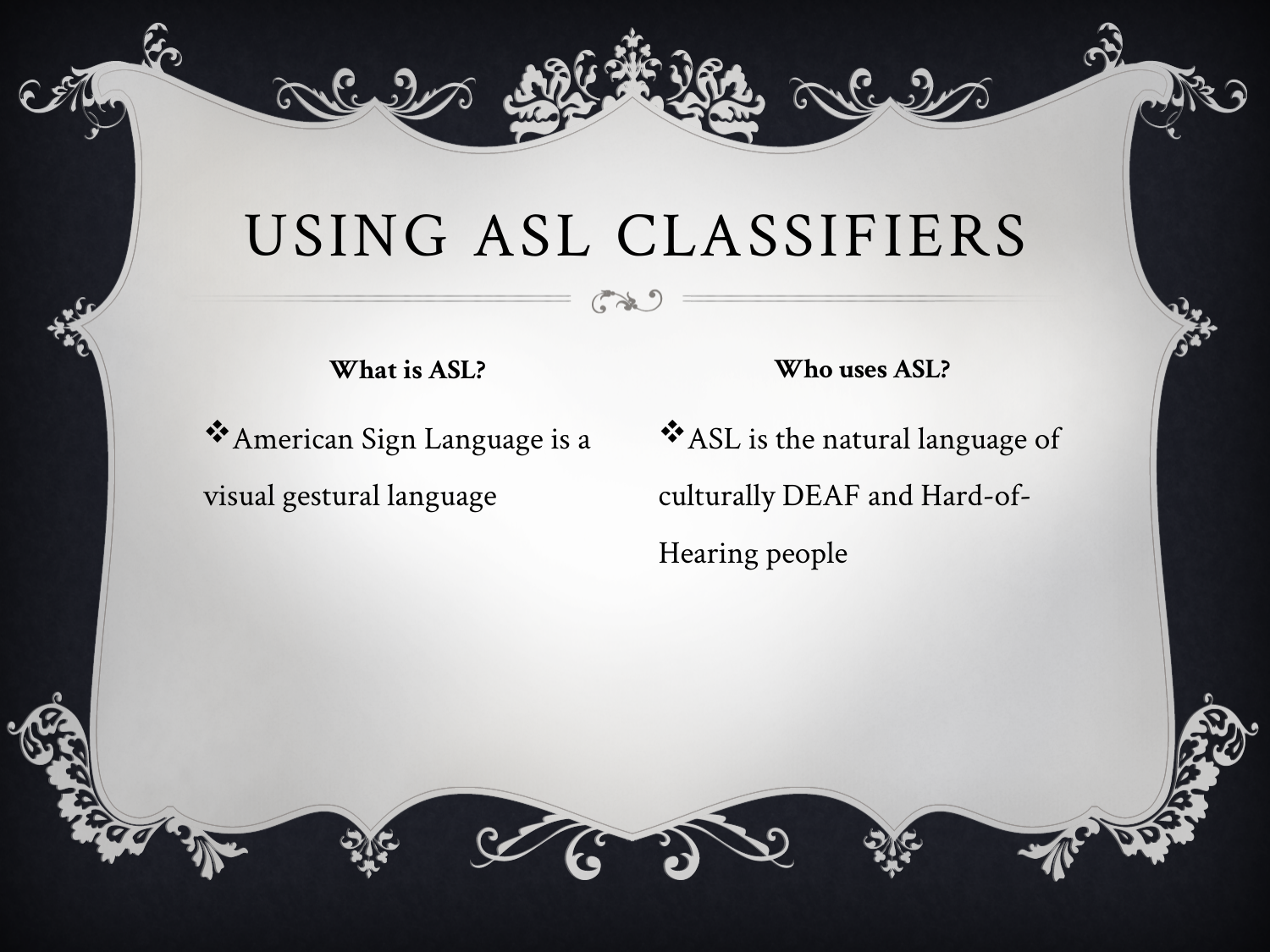

# Using ASL Classifiers
Who uses ASL?
What is ASL?
American Sign Language is a visual gestural language
ASL is the natural language of culturally DEAF and Hard-of-Hearing people